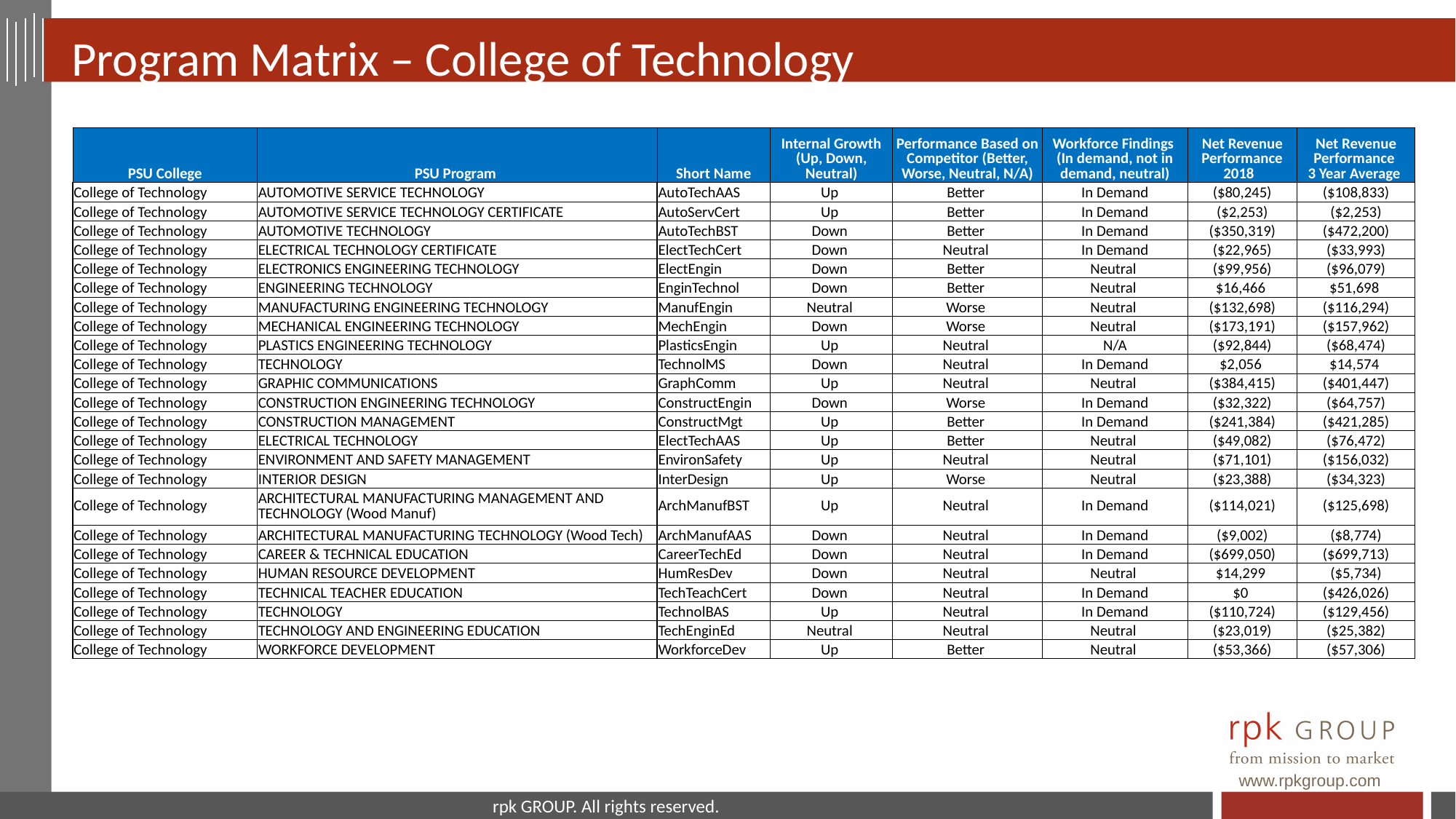

# Program Matrix – College of Technology
| PSU College | PSU Program | Short Name | Internal Growth (Up, Down, Neutral) | Performance Based on Competitor (Better, Worse, Neutral, N/A) | Workforce Findings (In demand, not in demand, neutral) | Net Revenue Performance 2018 | Net Revenue Performance 3 Year Average |
| --- | --- | --- | --- | --- | --- | --- | --- |
| College of Technology | AUTOMOTIVE SERVICE TECHNOLOGY | AutoTechAAS | Up | Better | In Demand | ($80,245) | ($108,833) |
| College of Technology | AUTOMOTIVE SERVICE TECHNOLOGY CERTIFICATE | AutoServCert | Up | Better | In Demand | ($2,253) | ($2,253) |
| College of Technology | AUTOMOTIVE TECHNOLOGY | AutoTechBST | Down | Better | In Demand | ($350,319) | ($472,200) |
| College of Technology | ELECTRICAL TECHNOLOGY CERTIFICATE | ElectTechCert | Down | Neutral | In Demand | ($22,965) | ($33,993) |
| College of Technology | ELECTRONICS ENGINEERING TECHNOLOGY | ElectEngin | Down | Better | Neutral | ($99,956) | ($96,079) |
| College of Technology | ENGINEERING TECHNOLOGY | EnginTechnol | Down | Better | Neutral | $16,466 | $51,698 |
| College of Technology | MANUFACTURING ENGINEERING TECHNOLOGY | ManufEngin | Neutral | Worse | Neutral | ($132,698) | ($116,294) |
| College of Technology | MECHANICAL ENGINEERING TECHNOLOGY | MechEngin | Down | Worse | Neutral | ($173,191) | ($157,962) |
| College of Technology | PLASTICS ENGINEERING TECHNOLOGY | PlasticsEngin | Up | Neutral | N/A | ($92,844) | ($68,474) |
| College of Technology | TECHNOLOGY | TechnolMS | Down | Neutral | In Demand | $2,056 | $14,574 |
| College of Technology | GRAPHIC COMMUNICATIONS | GraphComm | Up | Neutral | Neutral | ($384,415) | ($401,447) |
| College of Technology | CONSTRUCTION ENGINEERING TECHNOLOGY | ConstructEngin | Down | Worse | In Demand | ($32,322) | ($64,757) |
| College of Technology | CONSTRUCTION MANAGEMENT | ConstructMgt | Up | Better | In Demand | ($241,384) | ($421,285) |
| College of Technology | ELECTRICAL TECHNOLOGY | ElectTechAAS | Up | Better | Neutral | ($49,082) | ($76,472) |
| College of Technology | ENVIRONMENT AND SAFETY MANAGEMENT | EnvironSafety | Up | Neutral | Neutral | ($71,101) | ($156,032) |
| College of Technology | INTERIOR DESIGN | InterDesign | Up | Worse | Neutral | ($23,388) | ($34,323) |
| College of Technology | ARCHITECTURAL MANUFACTURING MANAGEMENT AND TECHNOLOGY (Wood Manuf) | ArchManufBST | Up | Neutral | In Demand | ($114,021) | ($125,698) |
| College of Technology | ARCHITECTURAL MANUFACTURING TECHNOLOGY (Wood Tech) | ArchManufAAS | Down | Neutral | In Demand | ($9,002) | ($8,774) |
| College of Technology | CAREER & TECHNICAL EDUCATION | CareerTechEd | Down | Neutral | In Demand | ($699,050) | ($699,713) |
| College of Technology | HUMAN RESOURCE DEVELOPMENT | HumResDev | Down | Neutral | Neutral | $14,299 | ($5,734) |
| College of Technology | TECHNICAL TEACHER EDUCATION | TechTeachCert | Down | Neutral | In Demand | $0 | ($426,026) |
| College of Technology | TECHNOLOGY | TechnolBAS | Up | Neutral | In Demand | ($110,724) | ($129,456) |
| College of Technology | TECHNOLOGY AND ENGINEERING EDUCATION | TechEnginEd | Neutral | Neutral | Neutral | ($23,019) | ($25,382) |
| College of Technology | WORKFORCE DEVELOPMENT | WorkforceDev | Up | Better | Neutral | ($53,366) | ($57,306) |